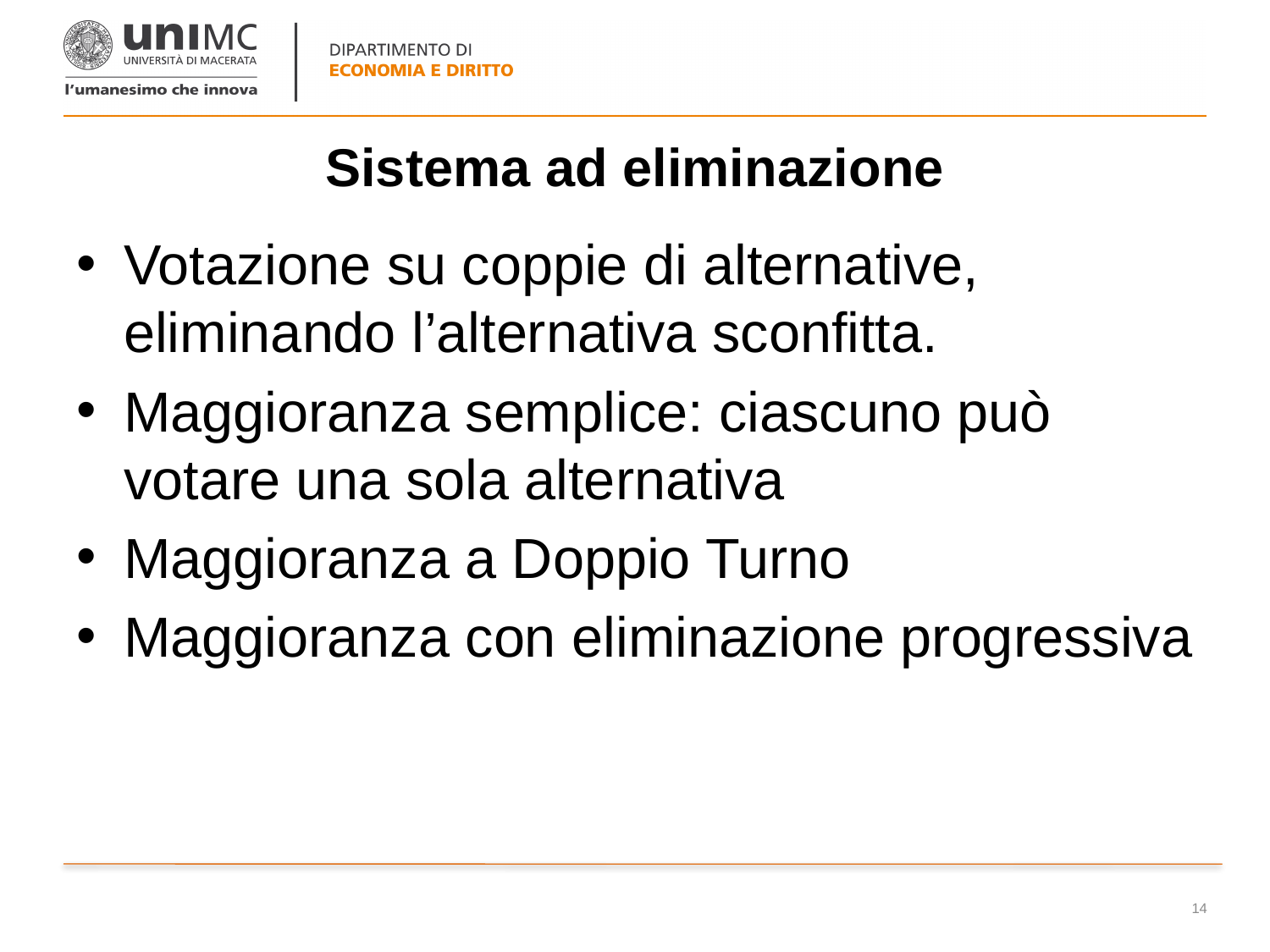

# Sistema ad eliminazione
Votazione su coppie di alternative, eliminando l’alternativa sconfitta.
Maggioranza semplice: ciascuno può votare una sola alternativa
Maggioranza a Doppio Turno
Maggioranza con eliminazione progressiva

14